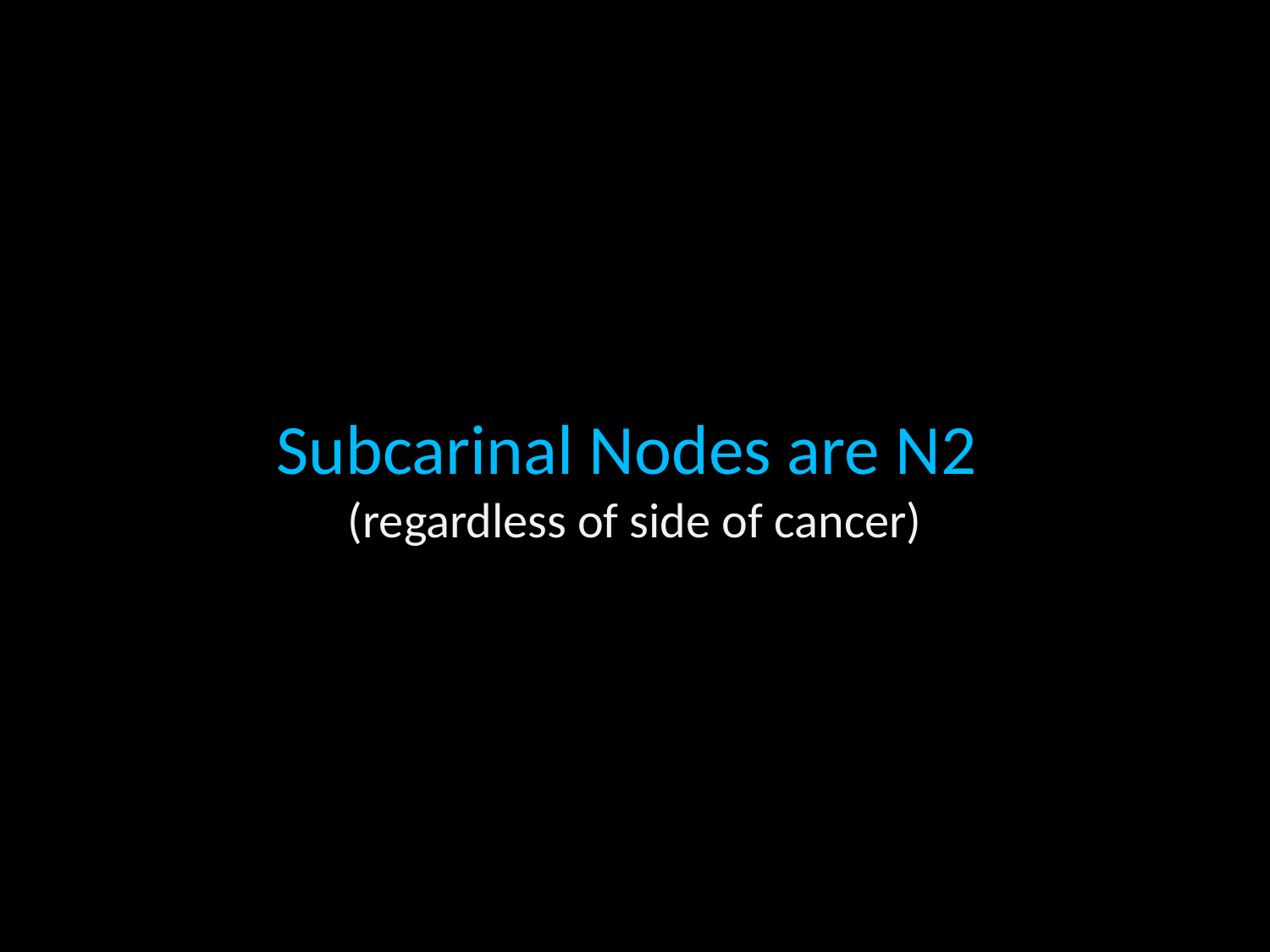

Subcarinal Nodes are N2
(regardless of side of cancer)